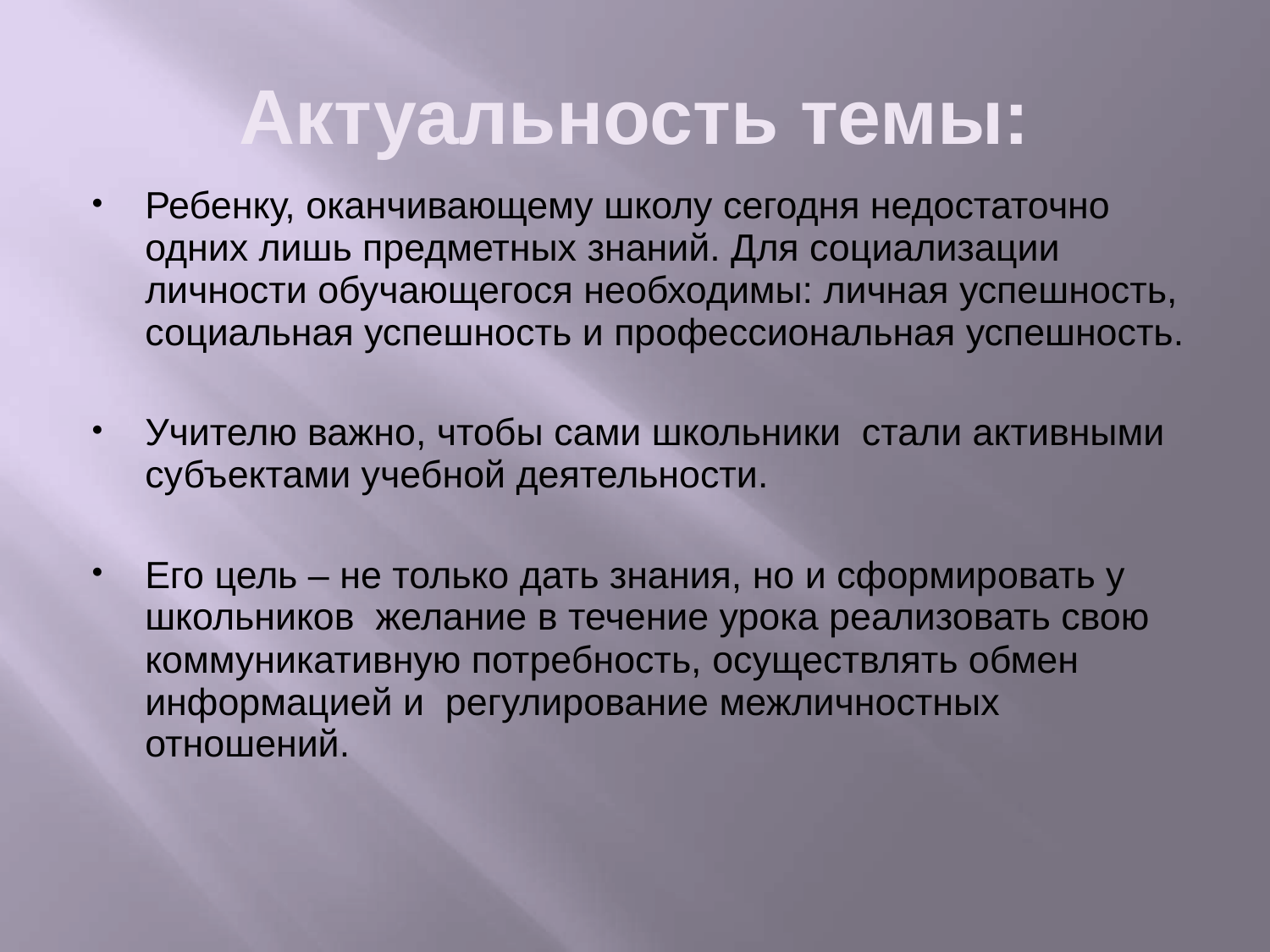

# Актуальность темы:
Ребенку, оканчивающему школу сегодня недостаточно одних лишь предметных знаний. Для социализации личности обучающегося необходимы: личная успешность, социальная успешность и профессиональная успешность.

Учителю важно, чтобы сами школьники  стали активными субъектами учебной деятельности.

Его цель – не только дать знания, но и сформировать у школьников  желание в течение урока реализовать свою коммуникативную потребность, осуществлять обмен информацией и  регулирование межличностных отношений.